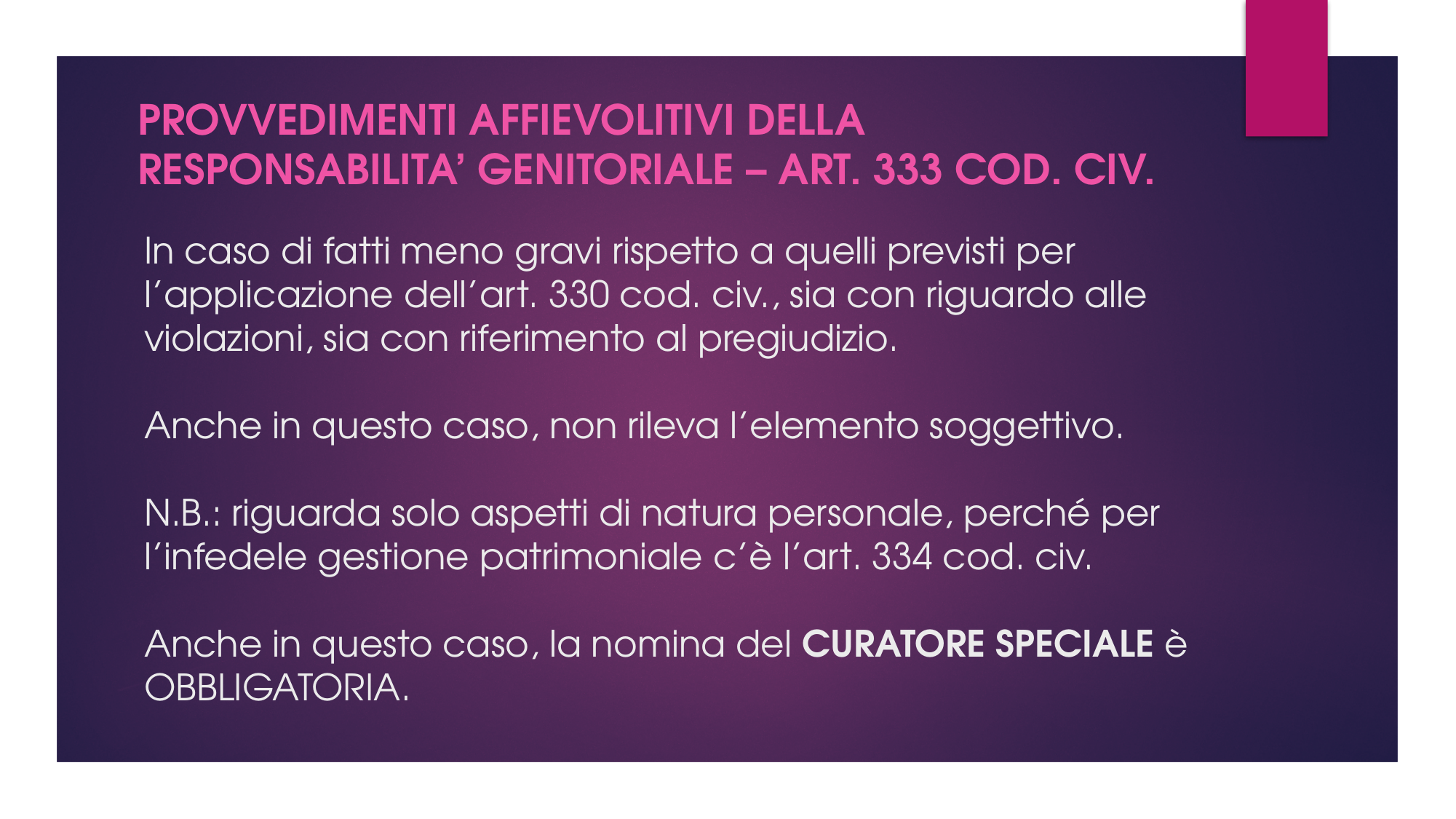

PROVVEDIMENTI AFFIEVOLITIVI DELLA responsabilita’ genitoriale – art. 333 cod. civ.
# In caso di fatti meno gravi rispetto a quelli previsti per l’applicazione dell’art. 330 cod. civ., sia con riguardo alle violazioni, sia con riferimento al pregiudizio. Anche in questo caso, non rileva l’elemento soggettivo. N.B.: riguarda solo aspetti di natura personale, perché per l’infedele gestione patrimoniale c’è l’art. 334 cod. civ. Anche in questo caso, la nomina del CURATORE SPECIALE è OBBLIGATORIA.